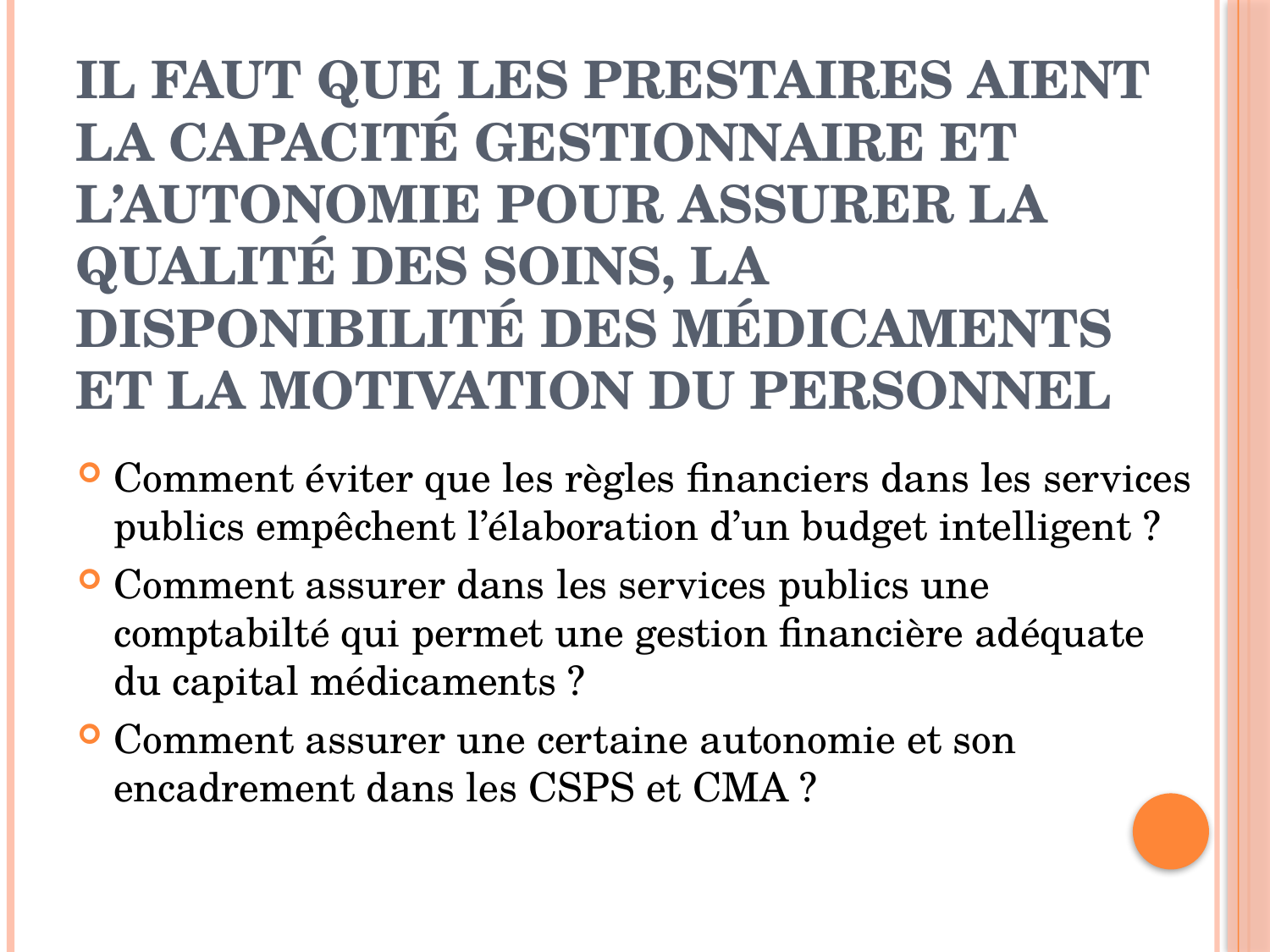

# Il faut que les prestaires aient la capacité gestionnaire et l’autonomie pour assurer la qualité des soins, la disponibilité des médicaments et la motivation du personnel
Comment éviter que les règles financiers dans les services publics empêchent l’élaboration d’un budget intelligent ?
Comment assurer dans les services publics une comptabilté qui permet une gestion financière adéquate du capital médicaments ?
Comment assurer une certaine autonomie et son encadrement dans les CSPS et CMA ?